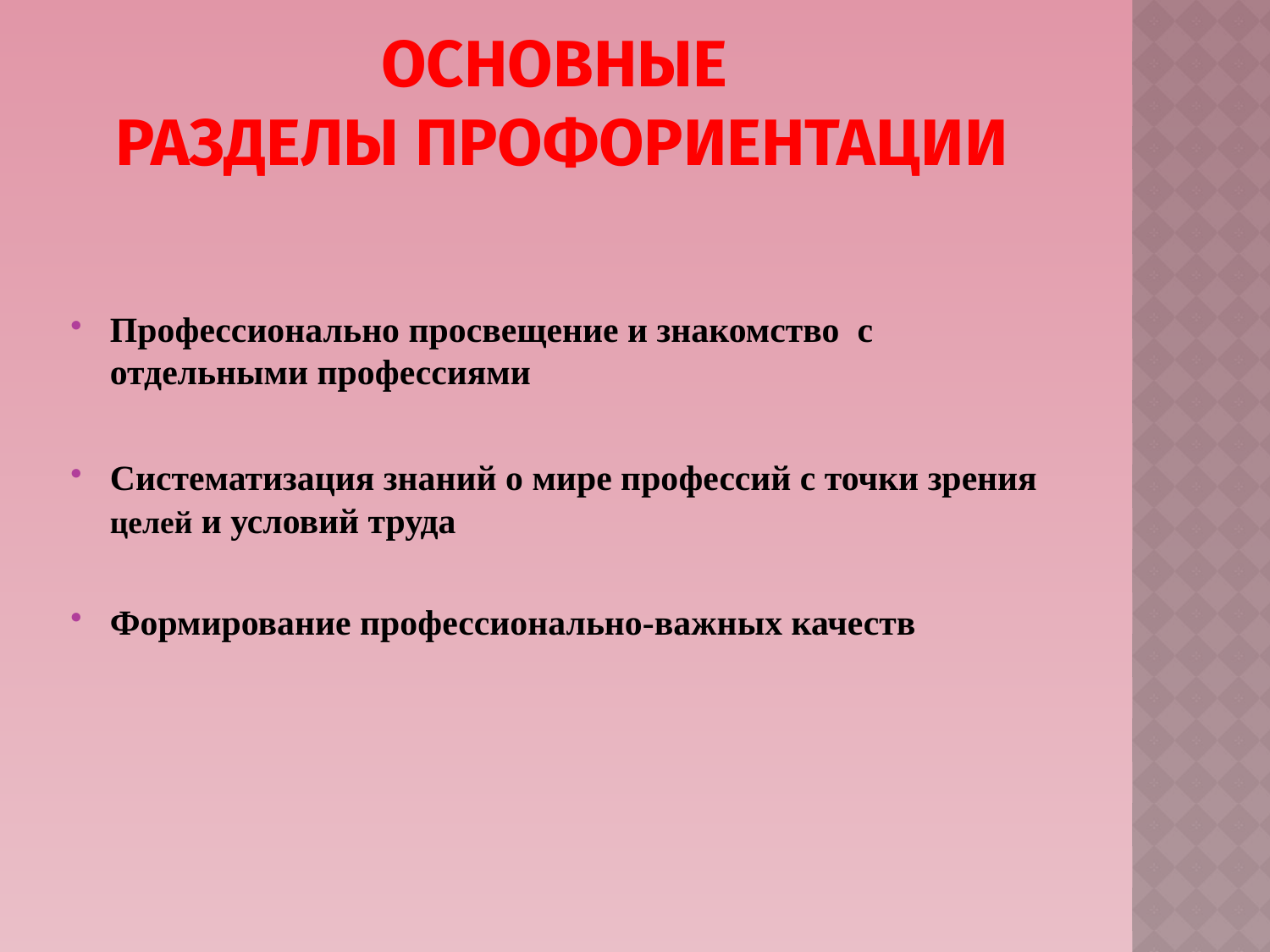

# Основные разделы профориентации

Профессионально просвещение и знакомство  с отдельными профессиями

Систематизация знаний о мире профессий с точки зрения целей и условий труда

Формирование профессионально-важных качеств